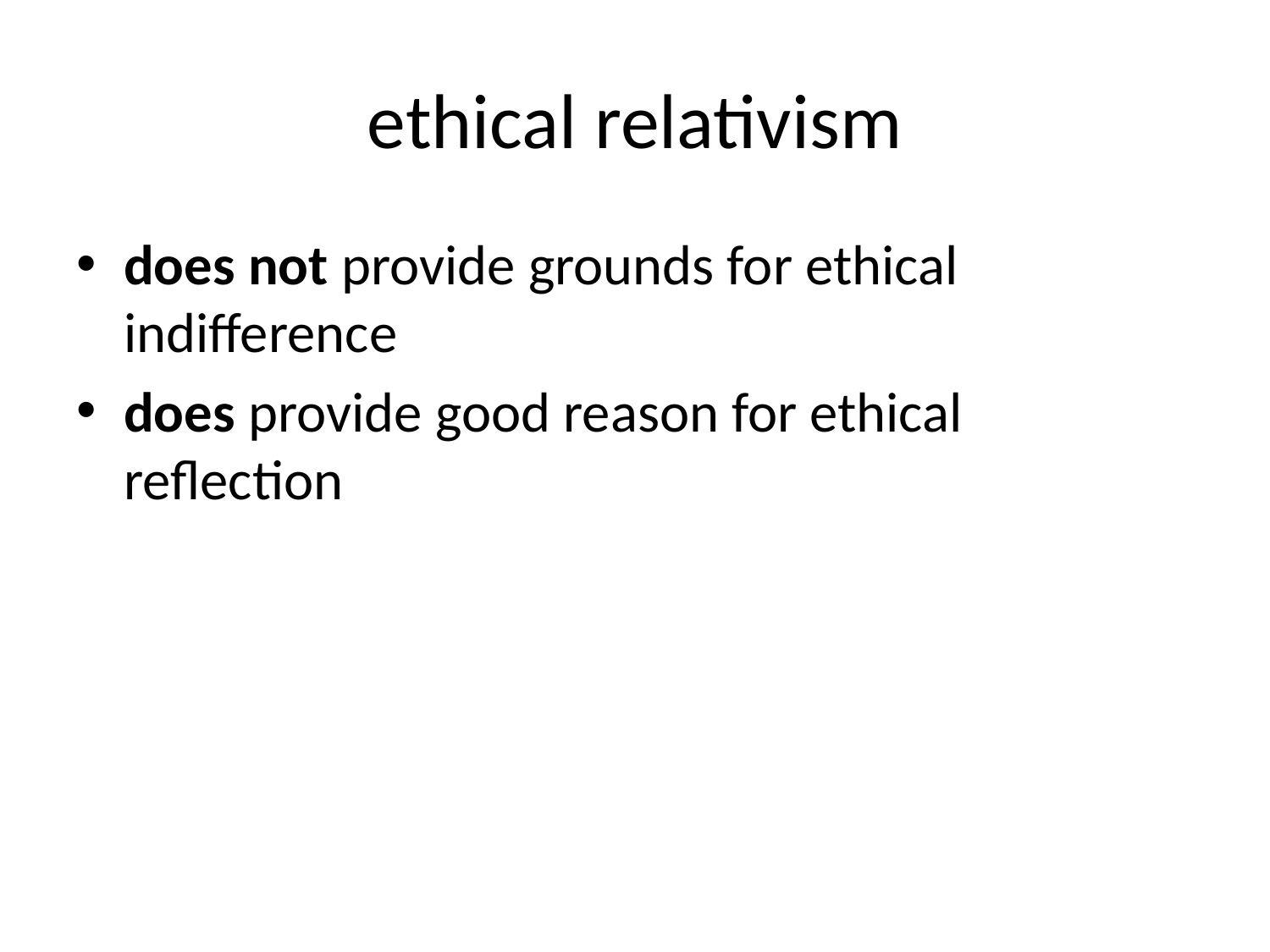

# ethical relativism
does not provide grounds for ethical indifference
does provide good reason for ethical reflection